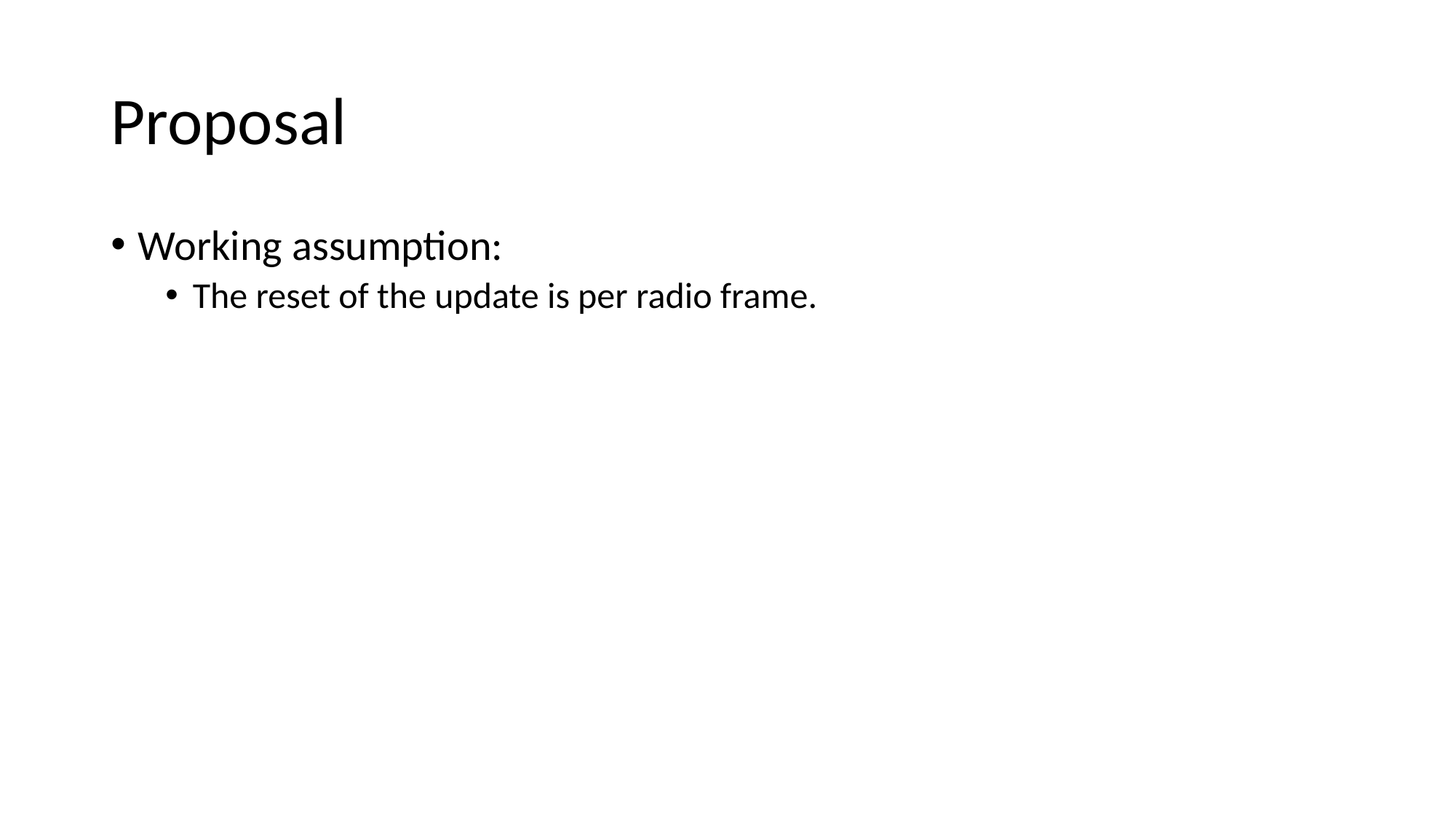

# Proposal
Working assumption:
The reset of the update is per radio frame.